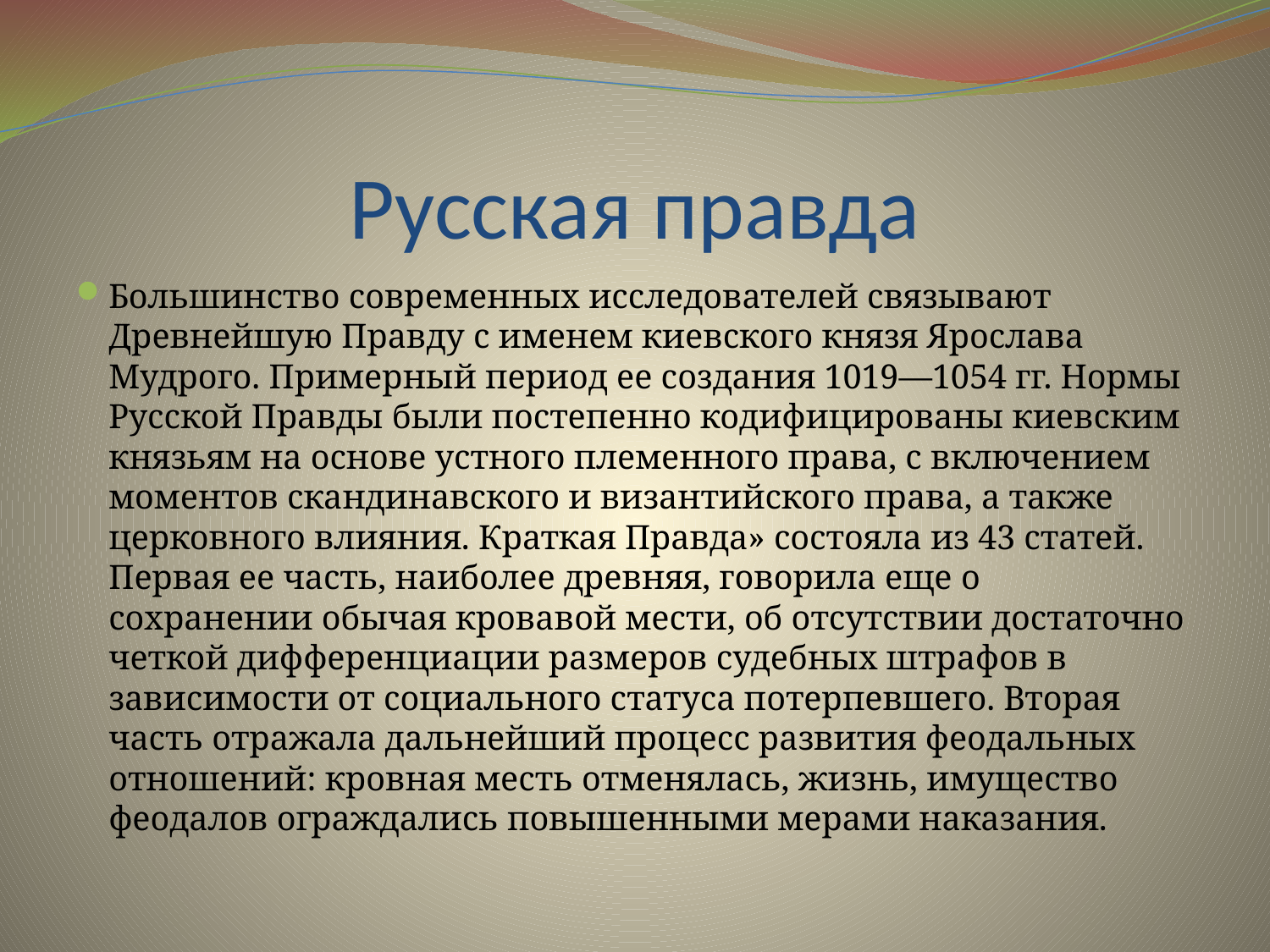

# Русская правда
Большинство современных исследователей связывают Древнейшую Правду с именем киевского князя Ярослава Мудрого. Примерный период ее создания 1019—1054 гг. Нормы Русской Правды были постепенно кодифицированы киевским князьям на основе устного племенного права, с включением моментов скандинавского и византийского права, а также церковного влияния. Краткая Правда» состояла из 43 статей. Первая ее часть, наиболее древняя, говорила еще о сохранении обычая кровавой мести, об отсутствии достаточно четкой дифференциации размеров судебных штрафов в зависимости от социального статуса потерпевшего. Вторая часть отражала дальнейший процесс развития феодальных отношений: кровная месть отменялась, жизнь, имущество феодалов ограждались повышенными мерами наказания.